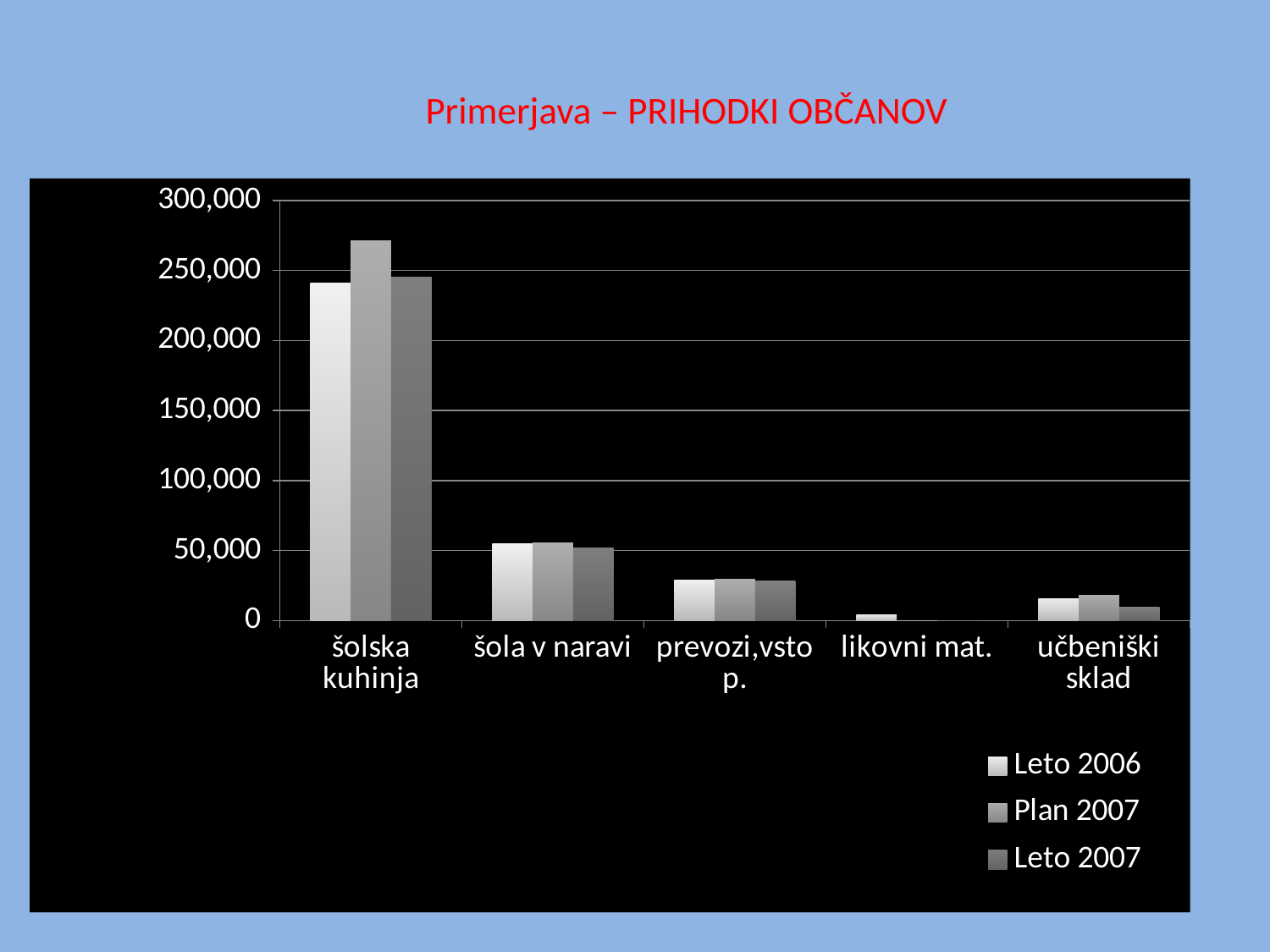

# Primerjava – PRIHODKI OBČANOV

### Chart

| Category | Leto 2006 | Plan 2007 | Leto 2007 |
|---|---|---|---|
| šolska kuhinja | 241003.12 | 271267.4 | 245516.33 |
| šola v naravi | 54636.91 | 55784.29 | 52159.47 |
| prevozi,vstop. | 28826.93 | 29432.3 | 28228.47 |
| likovni mat. | 4204.53 | 0.0 | 0.0 |
| učbeniški sklad | 15901.42 | 18232.309999999987 | 9834.0 |